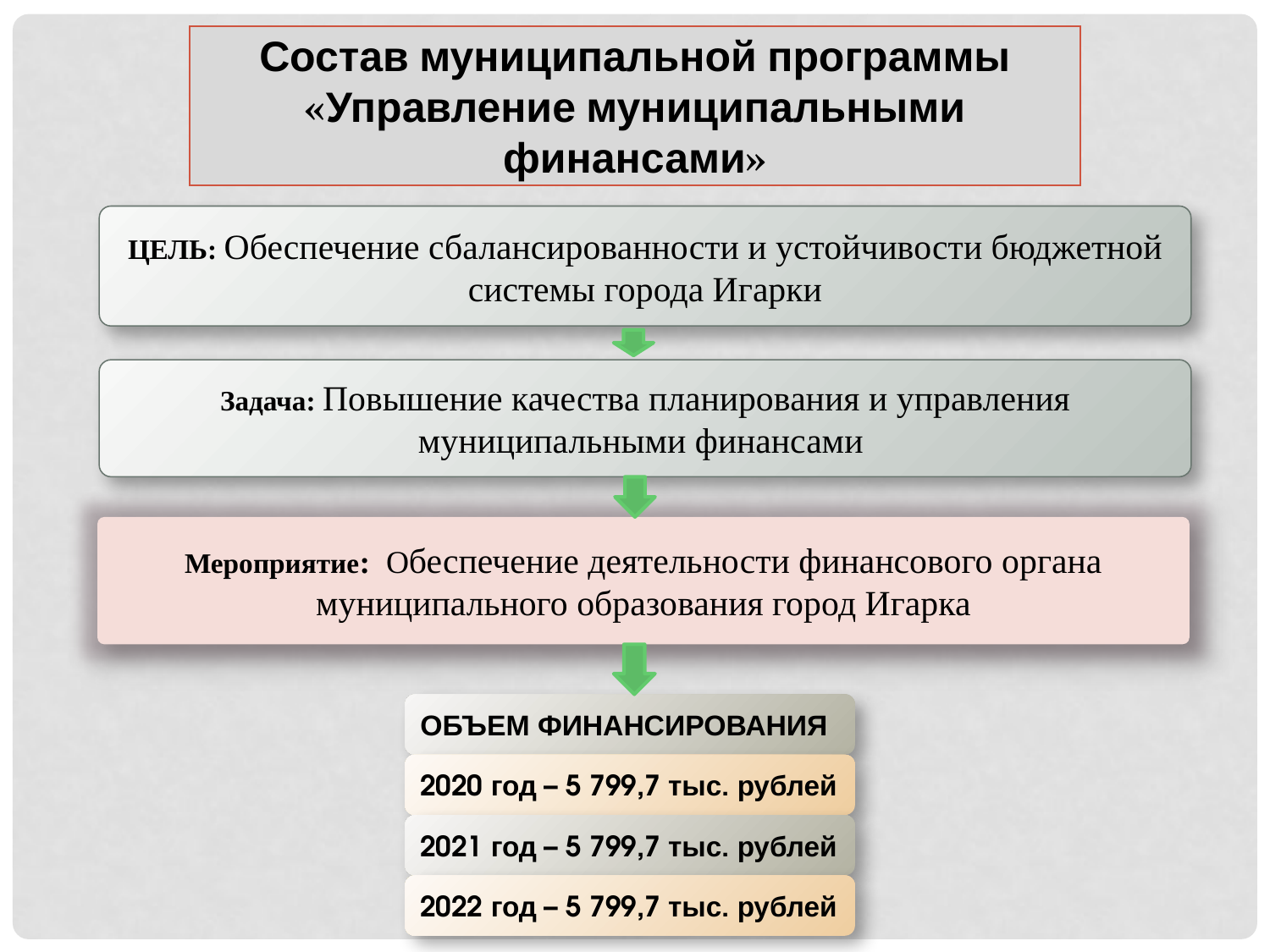

Состав муниципальной программы
«Управление муниципальными финансами»
ЦЕЛЬ: Обеспечение сбалансированности и устойчивости бюджетной системы города Игарки

Задача: Повышение качества планирования и управления муниципальными финансами

Мероприятие:  Обеспечение деятельности финансового органа муниципального образования город Игарка

ОБЪЕМ ФИНАНСИРОВАНИЯ
2020 год – 5 799,7 тыс. рублей
2021 год – 5 799,7 тыс. рублей
2022 год – 5 799,7 тыс. рублей